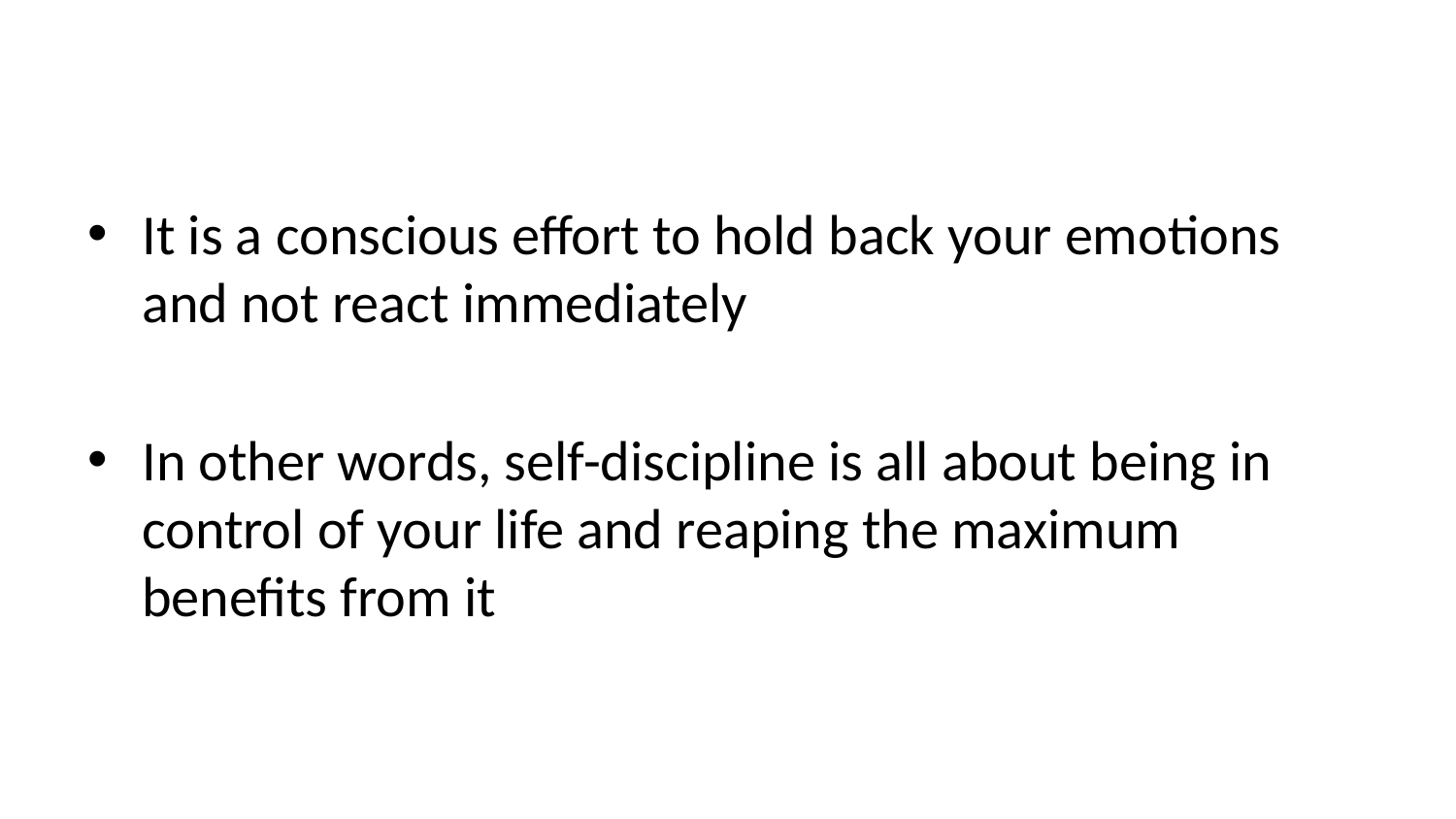

It is a conscious effort to hold back your emotions and not react immediately

In other words, self-discipline is all about being in control of your life and reaping the maximum benefits from it